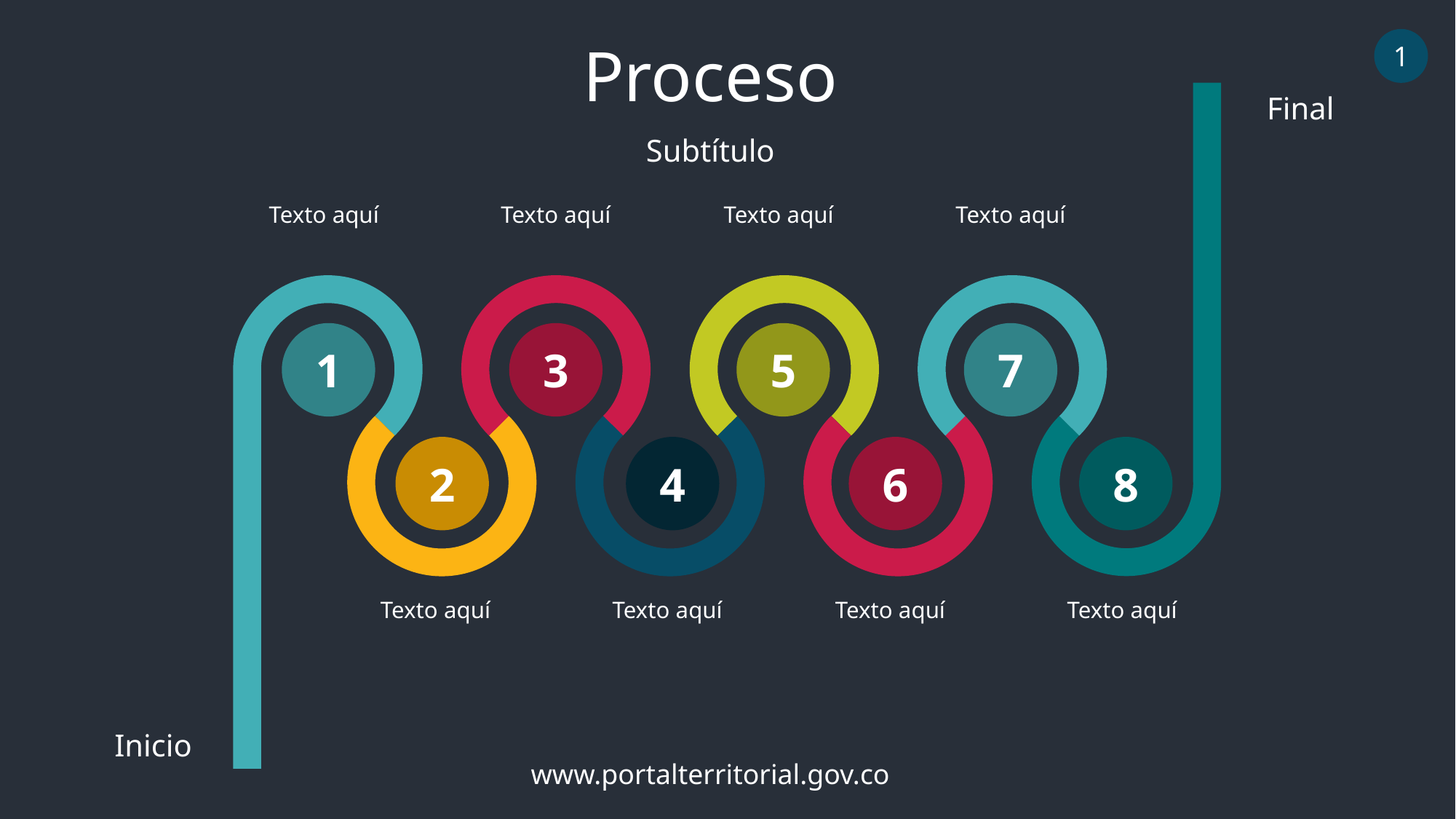

Proceso
1
Final
Subtítulo
Texto aquí
Texto aquí
Texto aquí
Texto aquí

1
3
5
7

2
4
6
8
Texto aquí
Texto aquí

Texto aquí
Texto aquí
Inicio
www.portalterritorial.gov.co